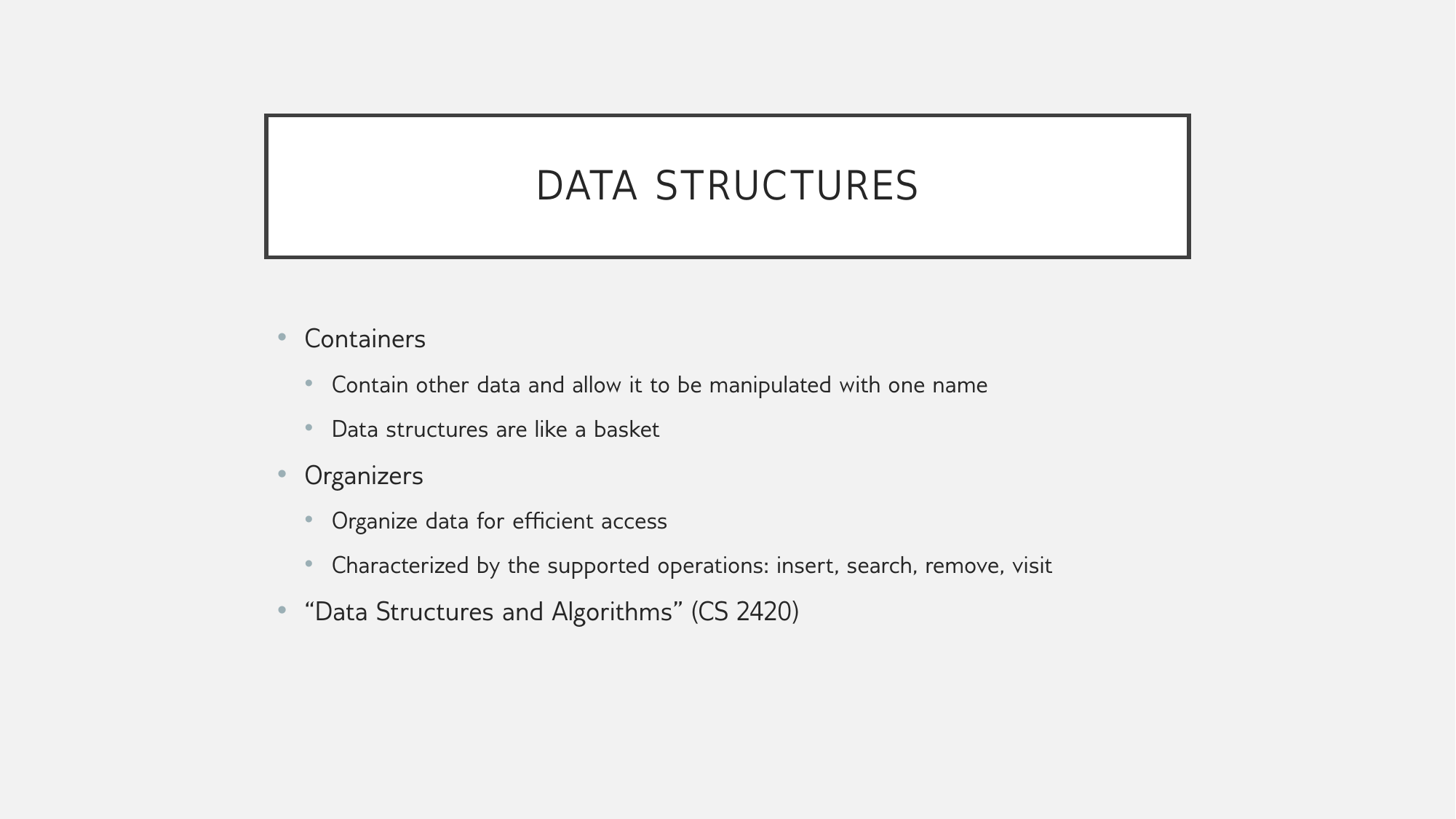

# Data Structures
Containers
Contain other data and allow it to be manipulated with one name
Data structures are like a basket
Organizers
Organize data for efficient access
Characterized by the supported operations: insert, search, remove, visit
“Data Structures and Algorithms” (CS 2420)